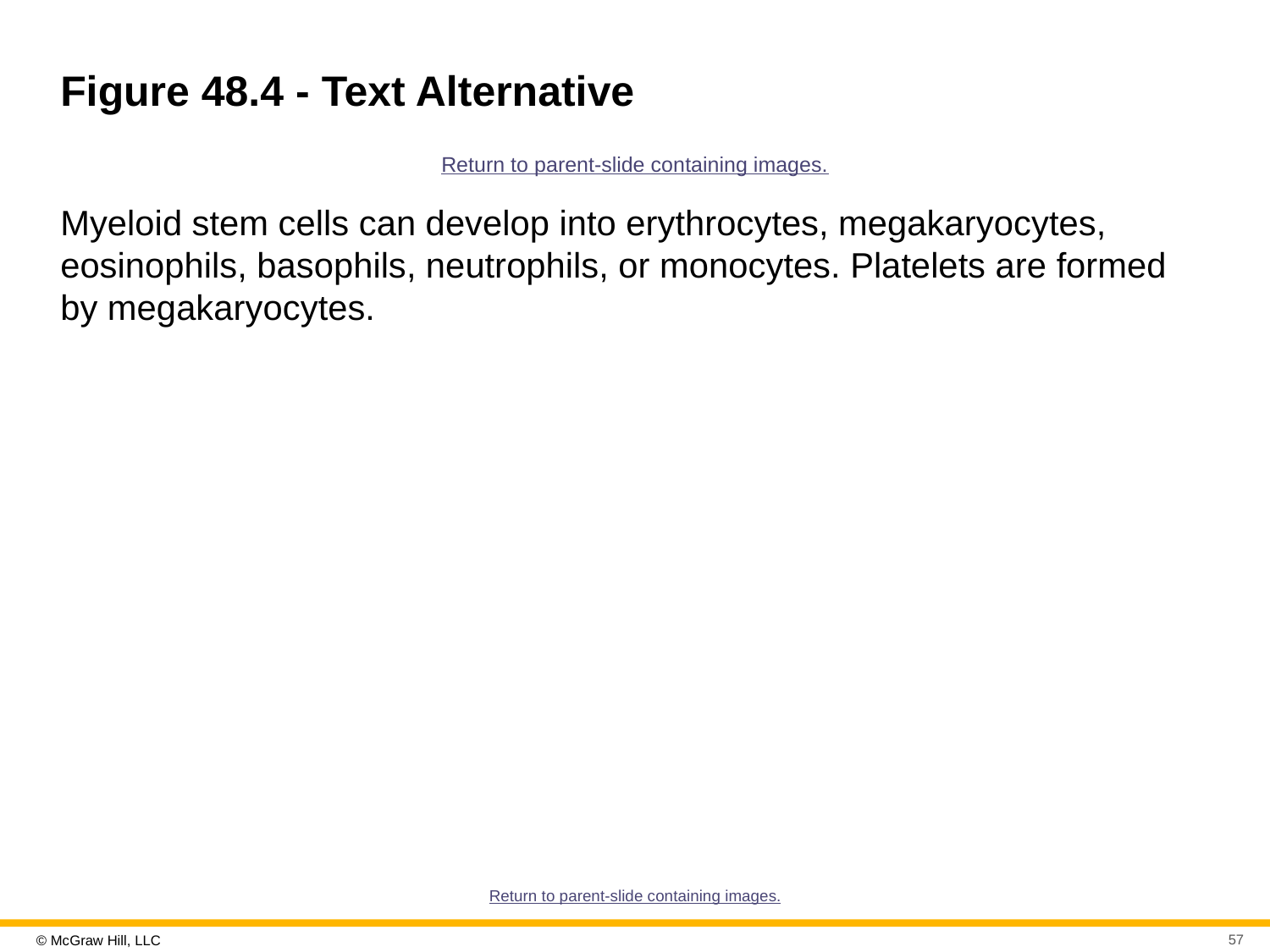

# Figure 48.4 - Text Alternative
Return to parent-slide containing images.
Myeloid stem cells can develop into erythrocytes, megakaryocytes, eosinophils, basophils, neutrophils, or monocytes. Platelets are formed by megakaryocytes.
Return to parent-slide containing images.
57